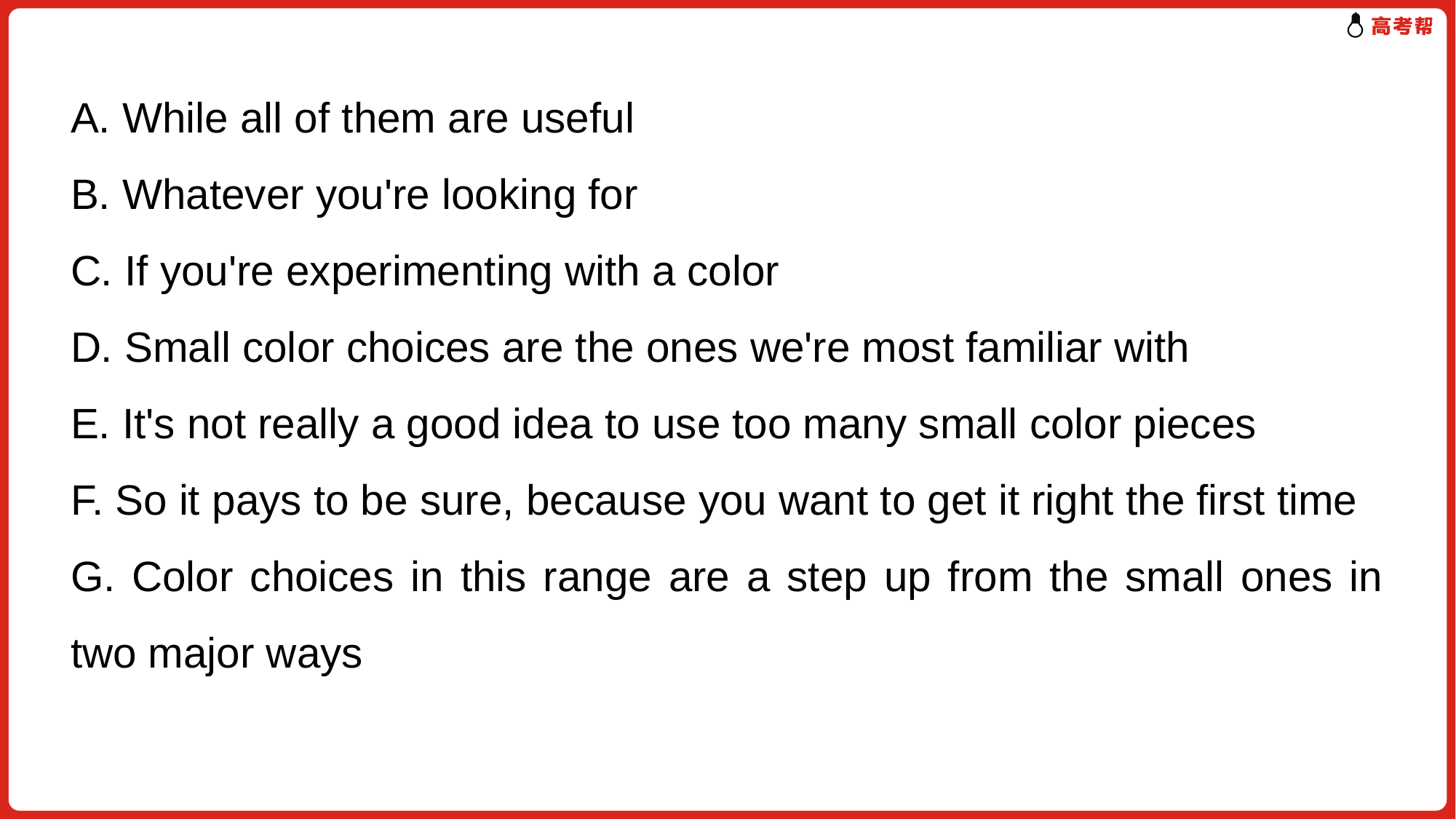

A. While all of them are useful
B. Whatever you're looking for
C. If you're experimenting with a color
D. Small color choices are the ones we're most familiar with
E. It's not really a good idea to use too many small color pieces
F. So it pays to be sure, because you want to get it right the first time
G. Color choices in this range are a step up from the small ones in two major ways